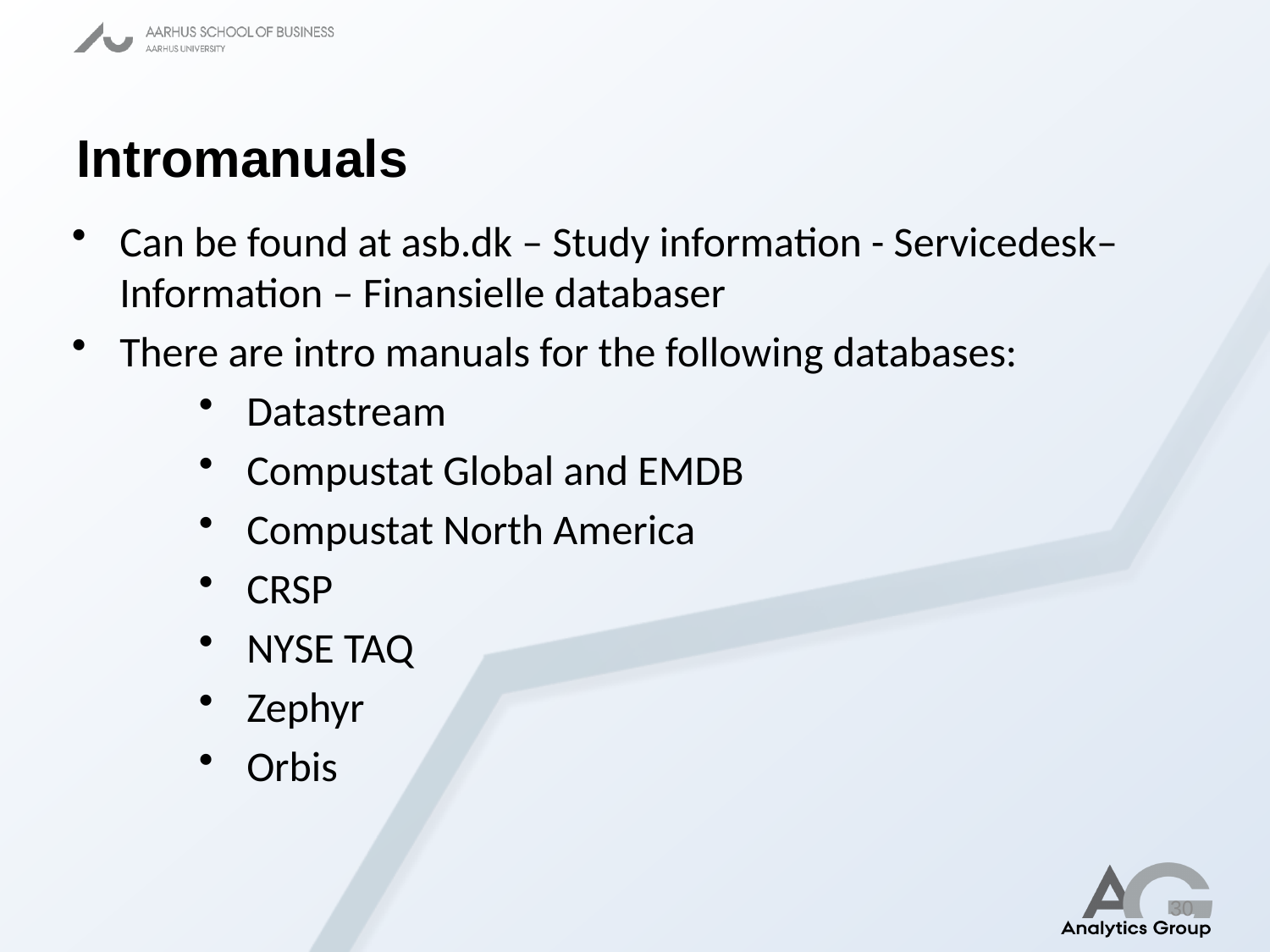

# Intromanuals
Can be found at asb.dk – Study information - Servicedesk– Information – Finansielle databaser
There are intro manuals for the following databases:
Datastream
Compustat Global and EMDB
Compustat North America
CRSP
NYSE TAQ
Zephyr
Orbis
30